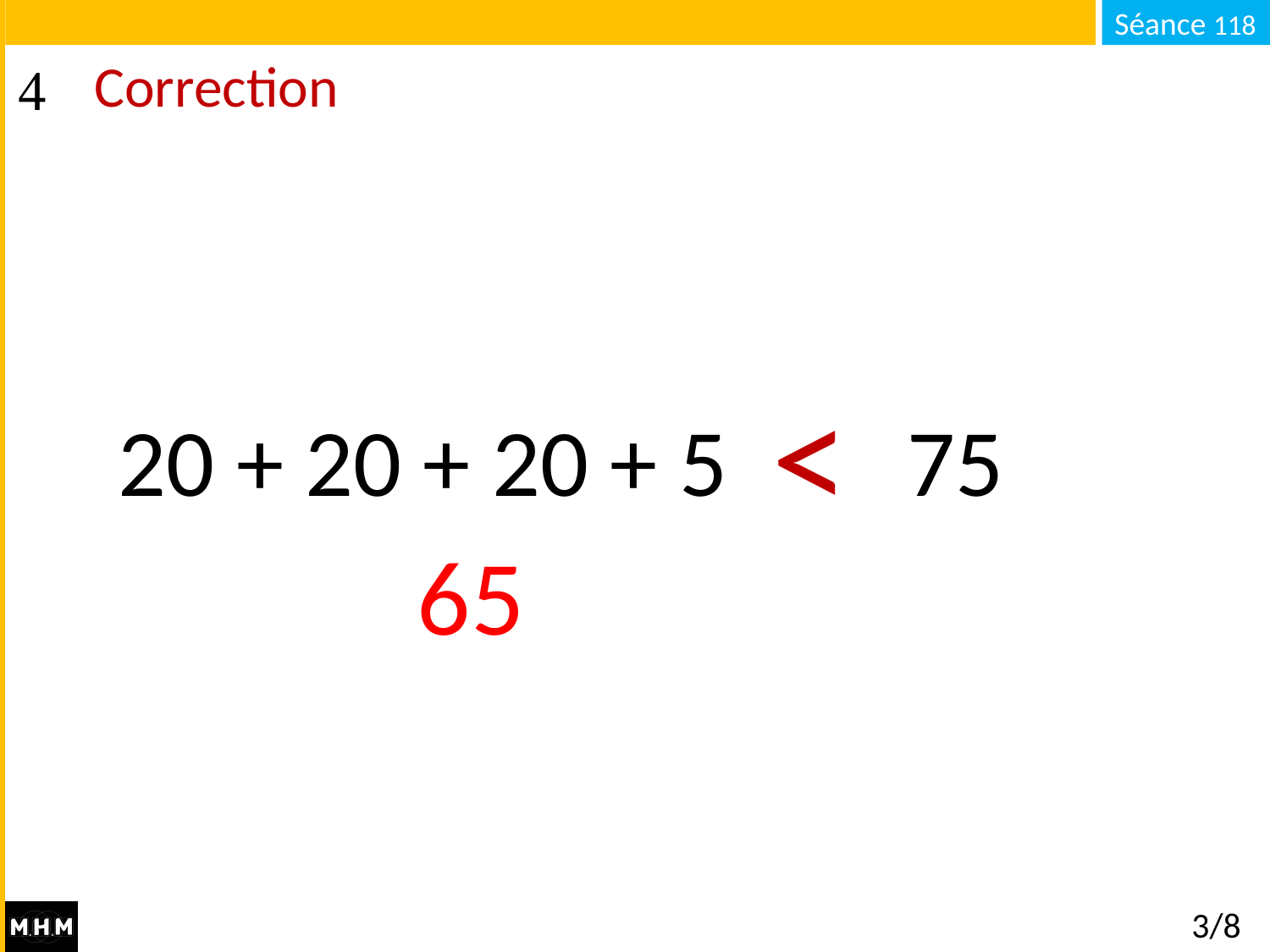

# Correction
<
20 + 20 + 20 + 5 . . .  75
65
3/8